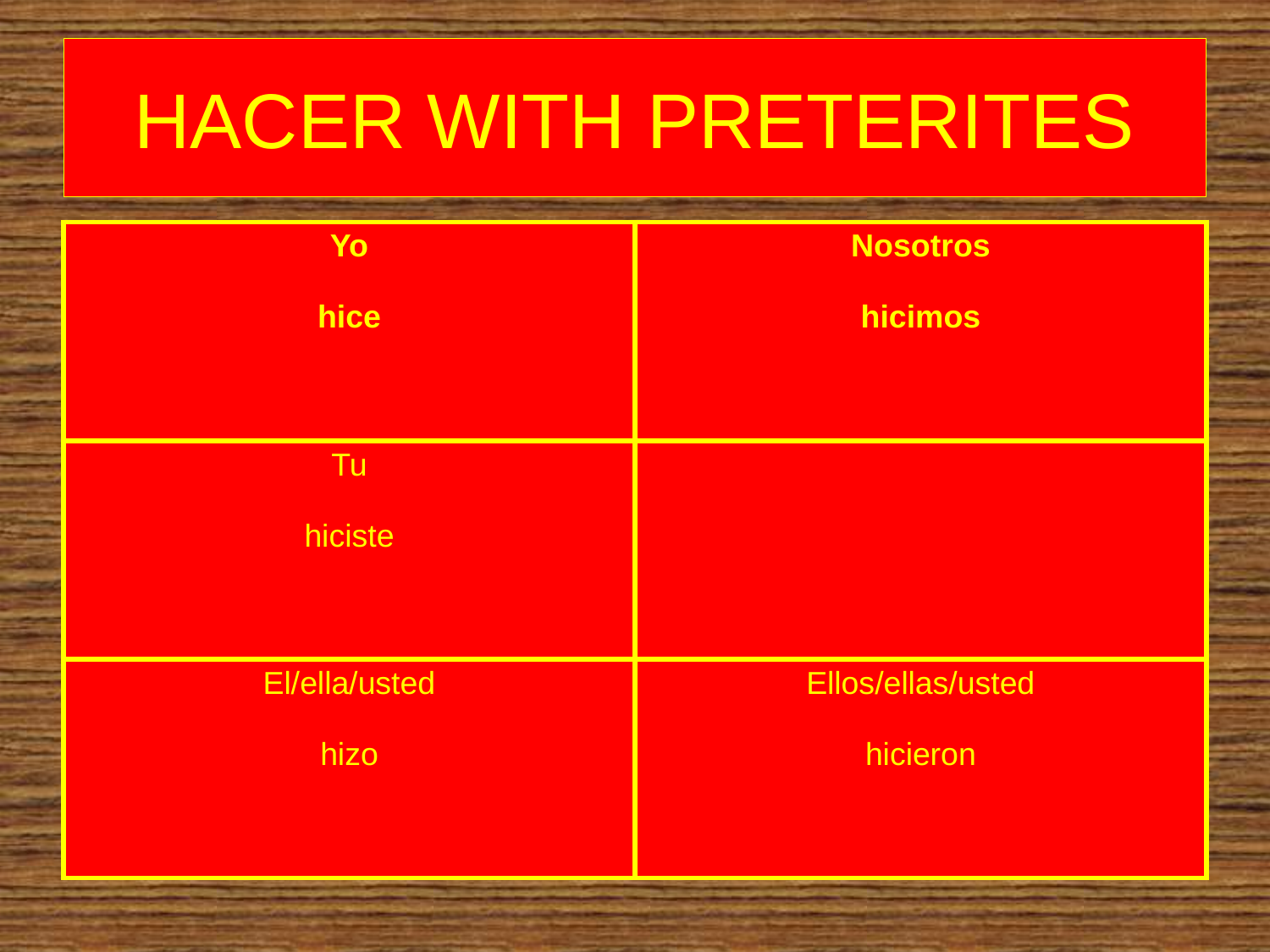

# HACER WITH PRETERITES
| Yo hice | Nosotros hicimos |
| --- | --- |
| Tu hiciste |  |
| El/ella/usted hizo | Ellos/ellas/usted hicieron |